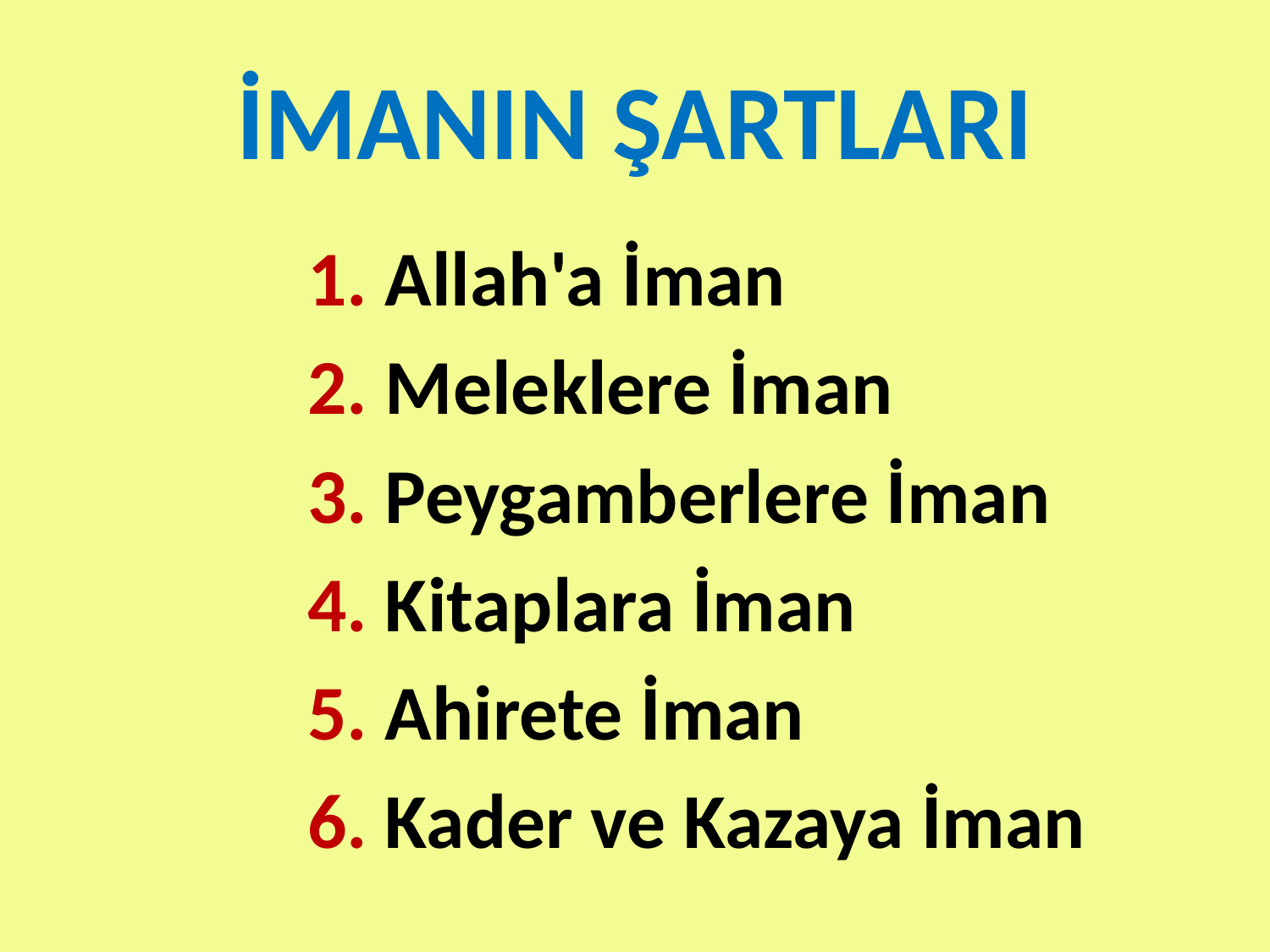

# İMANIN ŞARTLARI
1. Allah'a İman
2. Meleklere İman
3. Peygamberlere İman
4. Kitaplara İman
5. Ahirete İman
6. Kader ve Kazaya İman